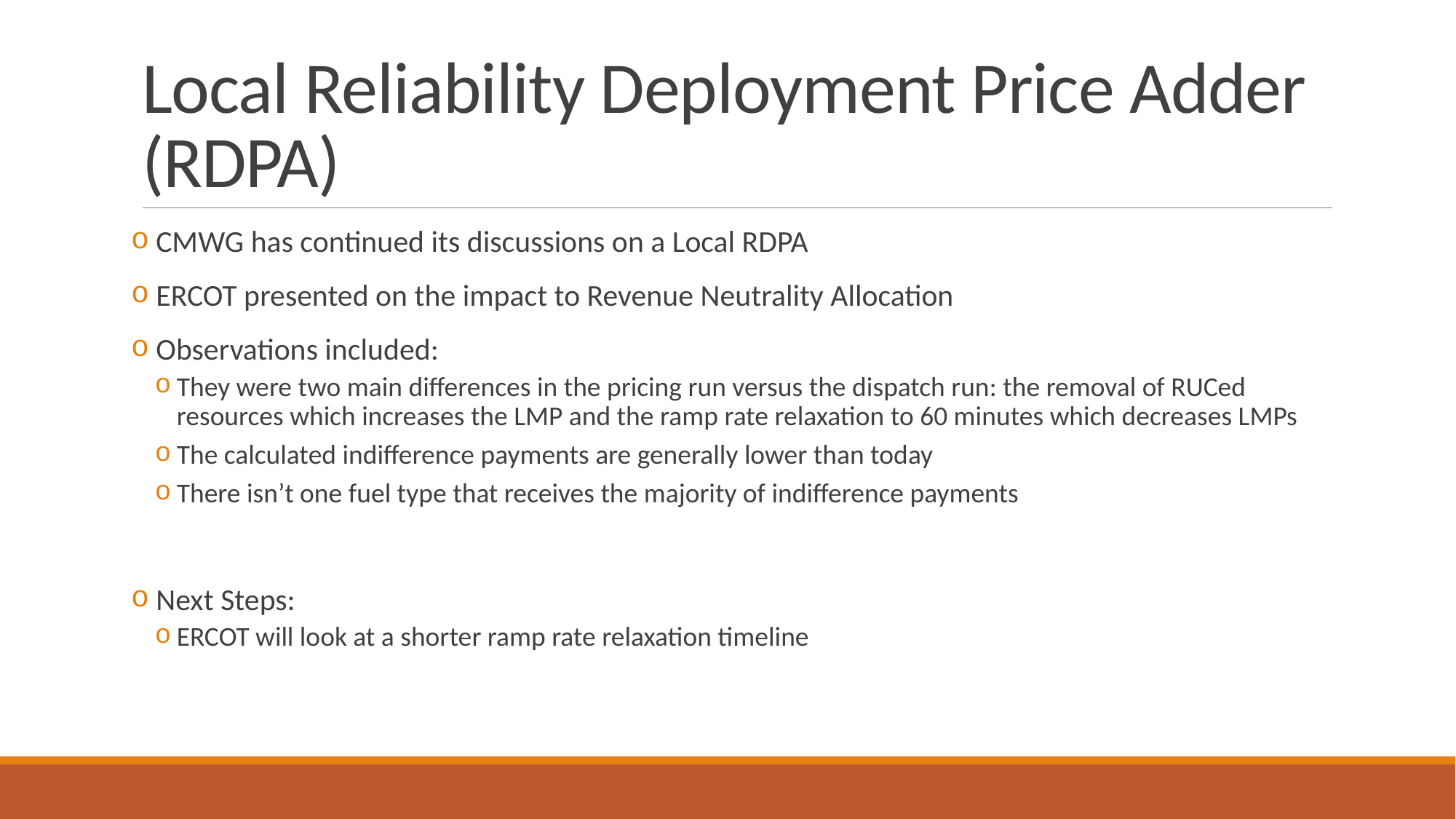

# Local Reliability Deployment Price Adder (RDPA)
 CMWG has continued its discussions on a Local RDPA
 ERCOT presented on the impact to Revenue Neutrality Allocation
 Observations included:
They were two main differences in the pricing run versus the dispatch run: the removal of RUCed resources which increases the LMP and the ramp rate relaxation to 60 minutes which decreases LMPs
The calculated indifference payments are generally lower than today
There isn’t one fuel type that receives the majority of indifference payments

 Next Steps:
ERCOT will look at a shorter ramp rate relaxation timeline